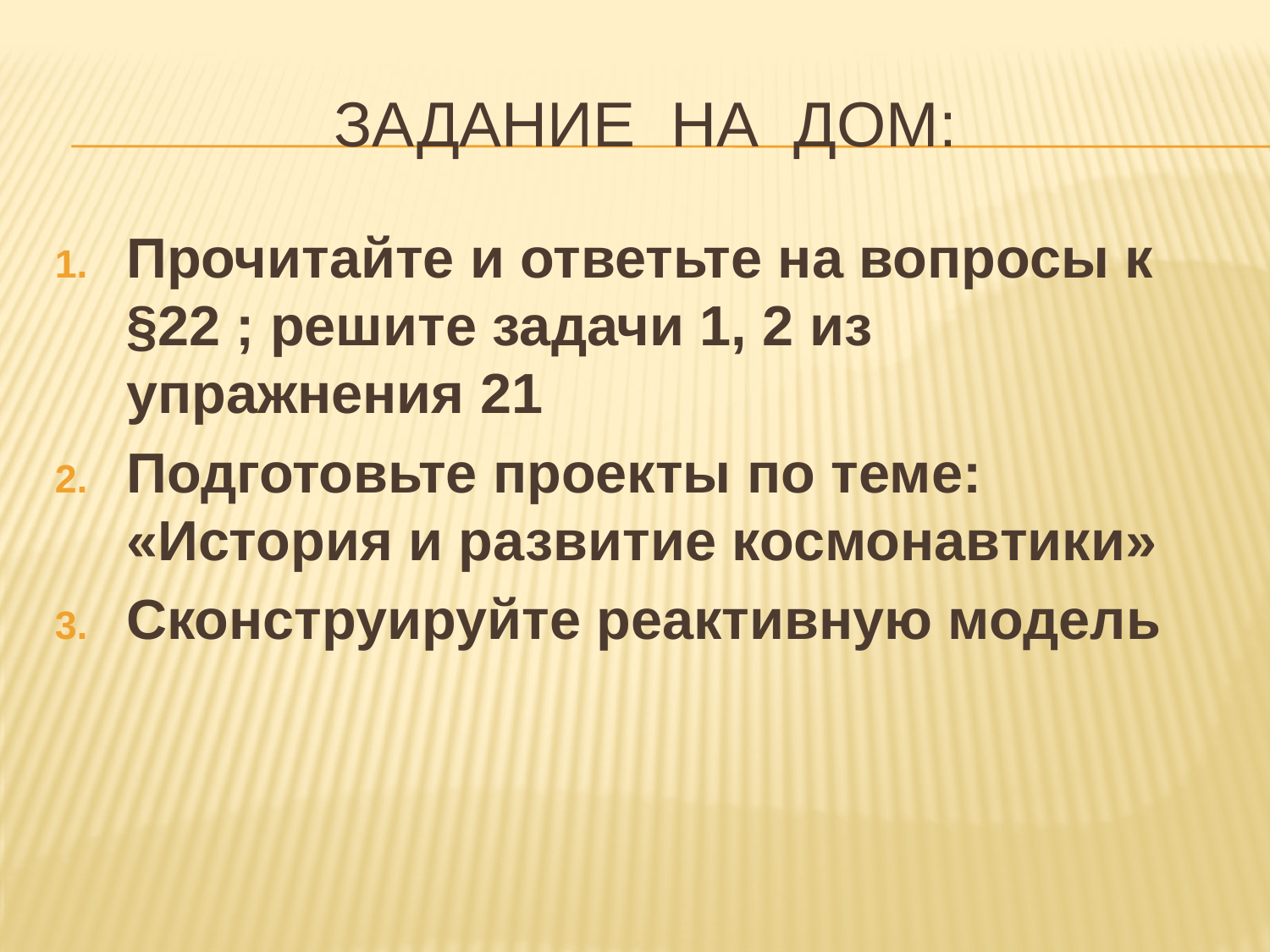

# ЗАДАНИЕ  НА  ДОМ:
Прочитайте и ответьте на вопросы к §22 ; решите задачи 1, 2 из  упражнения 21
Подготовьте проекты по теме: «История и развитие космонавтики»
Сконструируйте реактивную модель